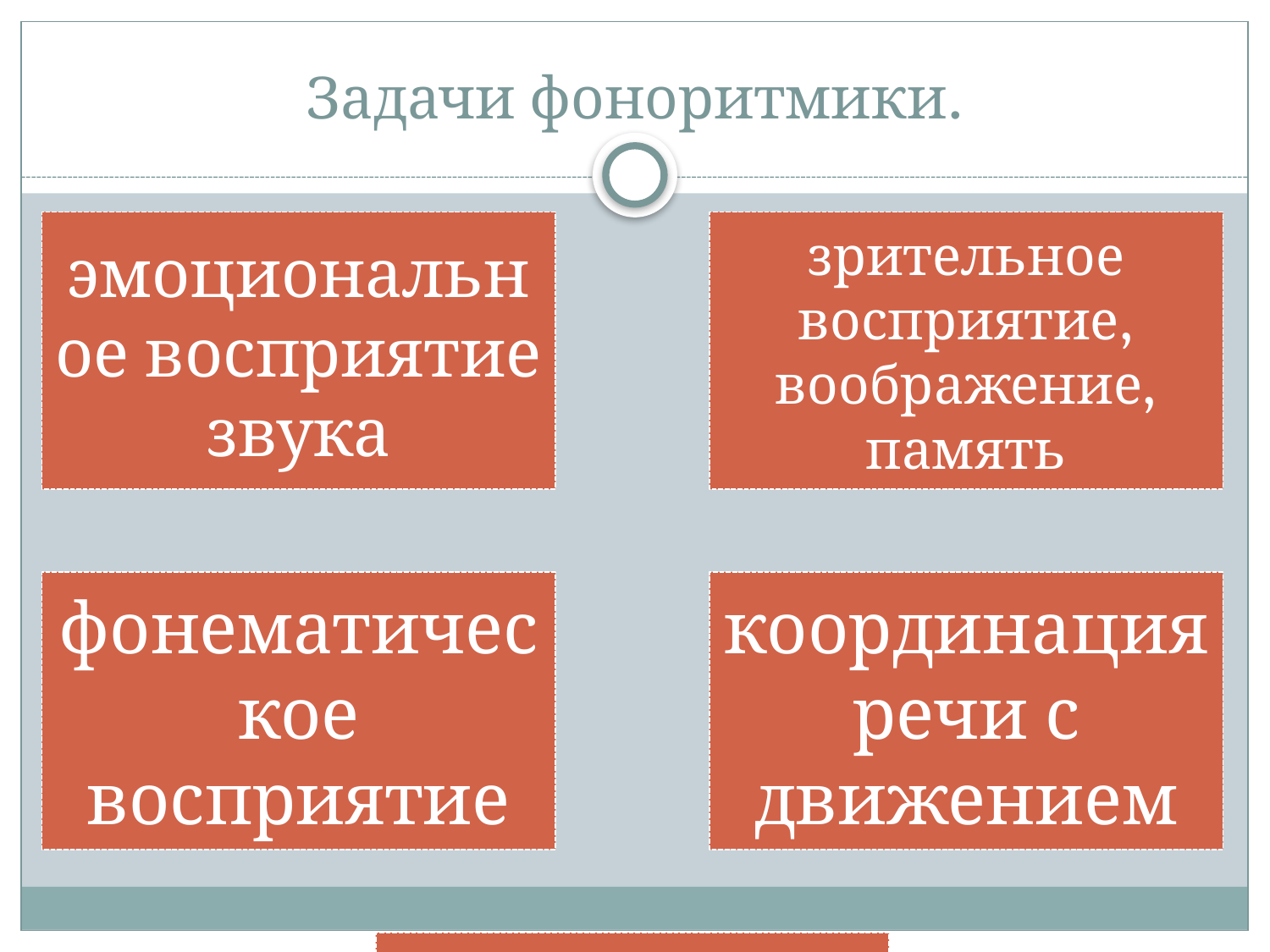

# Задачи фоноритмики.
эмоциональное восприятие звука
зрительное восприятие, воображение, память
фонематическое восприятие
координация речи с движением